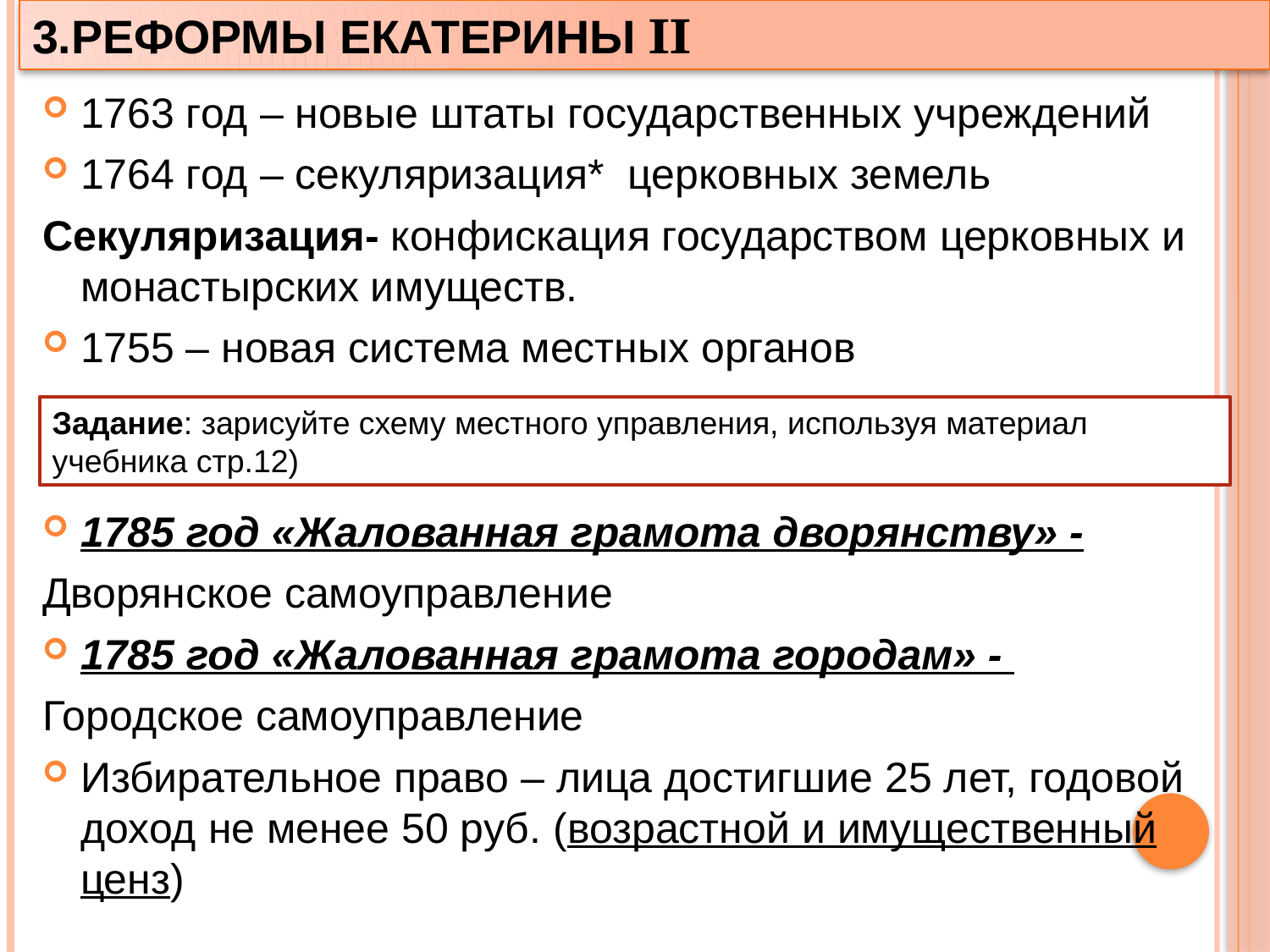

# 3.Реформы Екатерины II
1763 год – новые штаты государственных учреждений
1764 год – секуляризация*  церковных земель
Секуляризация- конфискация государством церковных и монастырских имуществ.
1755 – новая система местных органов

1785 год «Жалованная грамота дворянству» -
Дворянское самоуправление
1785 год «Жалованная грамота городам» -
Городское самоуправление
Избирательное право – лица достигшие 25 лет, годовой доход не менее 50 руб. (возрастной и имущественный ценз)
Задание: зарисуйте схему местного управления, используя материал учебника стр.12)